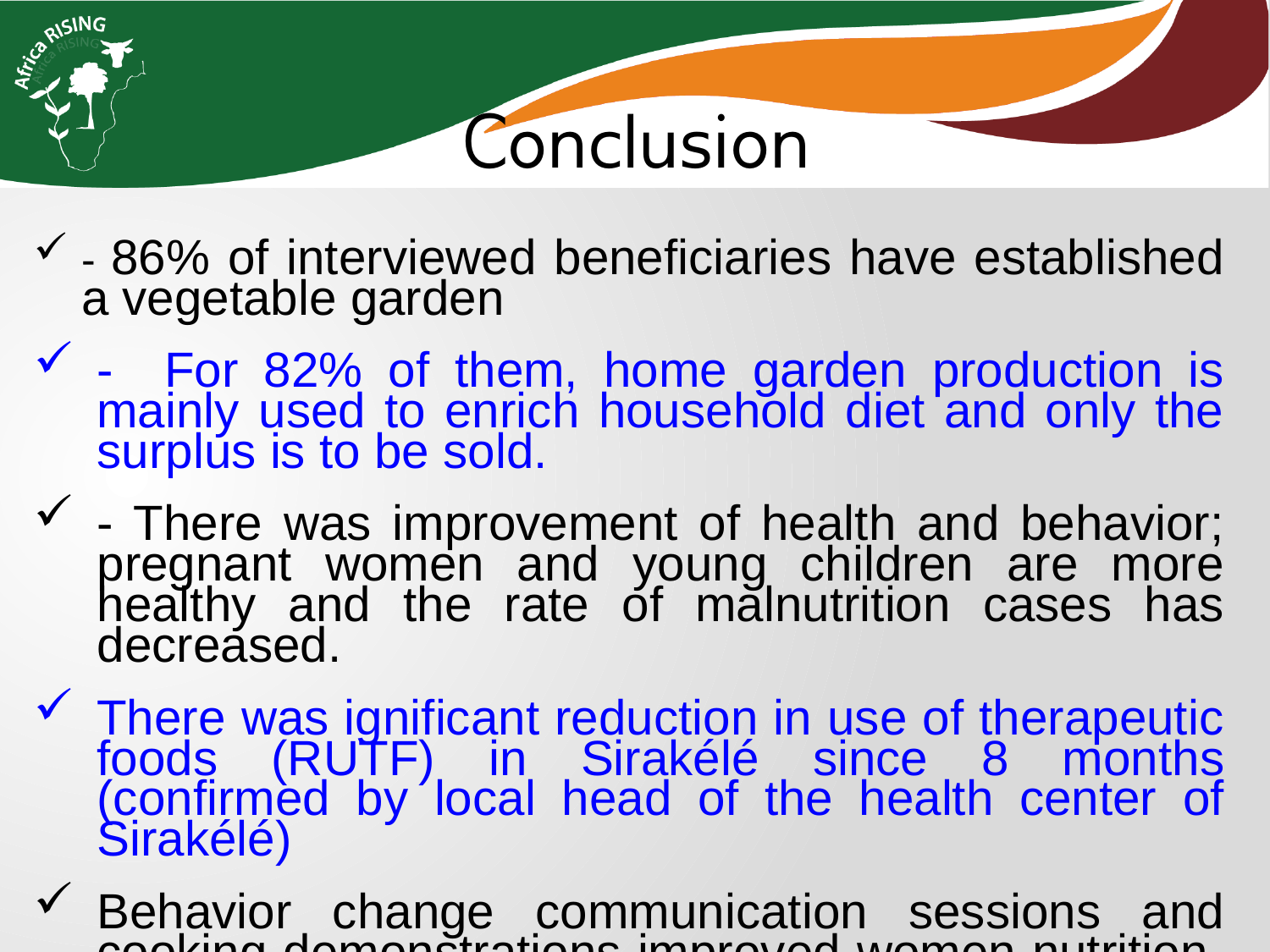

Conclusion
- 86% of interviewed beneficiaries have established a vegetable garden
-  For 82% of them, home garden production is mainly used to enrich household diet and only the surplus is to be sold.
- There was improvement of health and behavior; pregnant women and young children are more healthy and the rate of malnutrition cases has decreased.
There was ignificant reduction in use of therapeutic foods (RUTF) in Sirakélé since 8 months (confirmed by local head of the health center of Sirakélé)
Behavior change communication sessions and cooking demonstrations improved women nutrition  practices